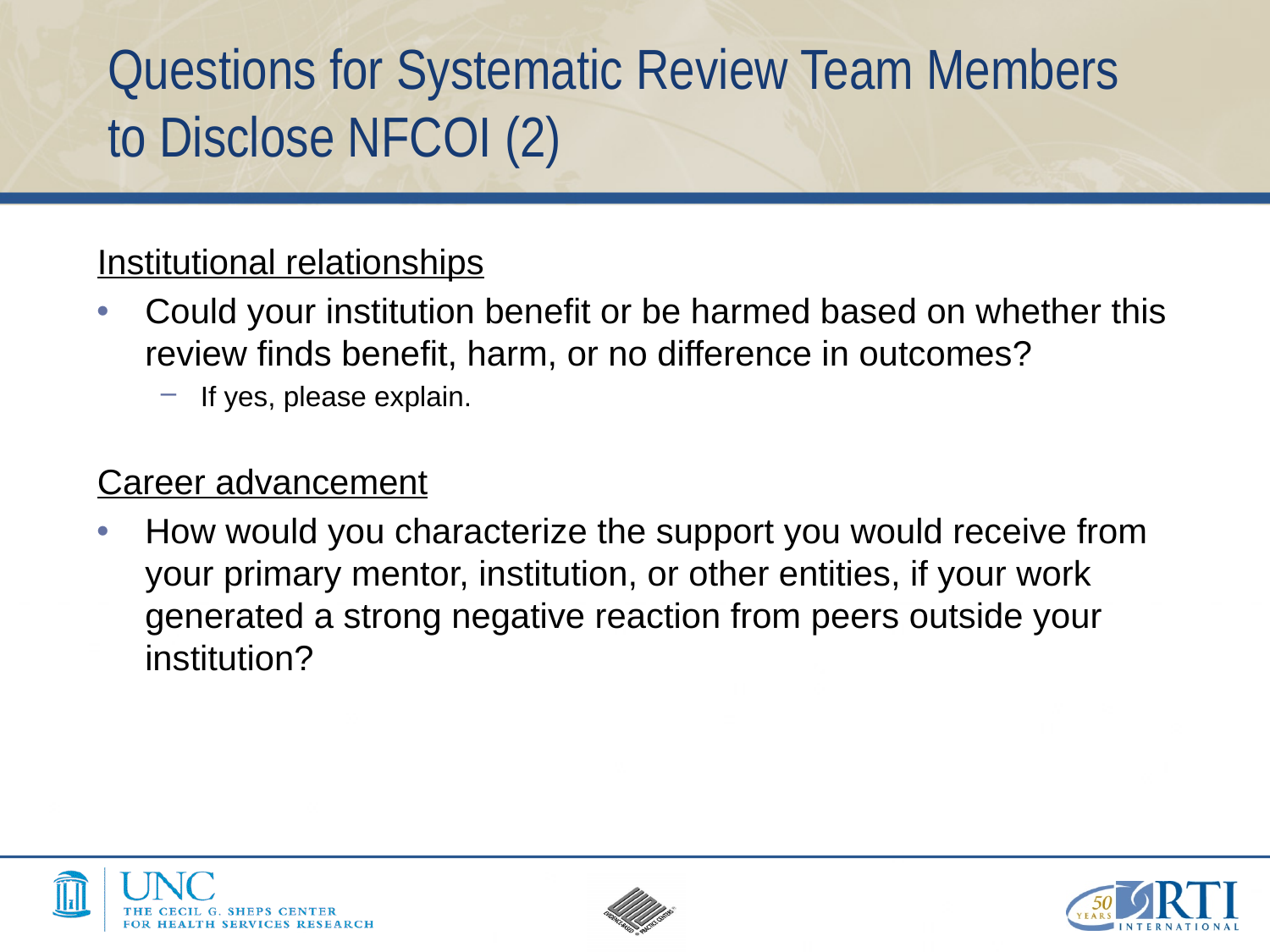

# Questions for Systematic Review Team Members to Disclose NFCOI (2)
Institutional relationships
Could your institution benefit or be harmed based on whether this review finds benefit, harm, or no difference in outcomes?
If yes, please explain.

Career advancement
How would you characterize the support you would receive from your primary mentor, institution, or other entities, if your work generated a strong negative reaction from peers outside your institution?